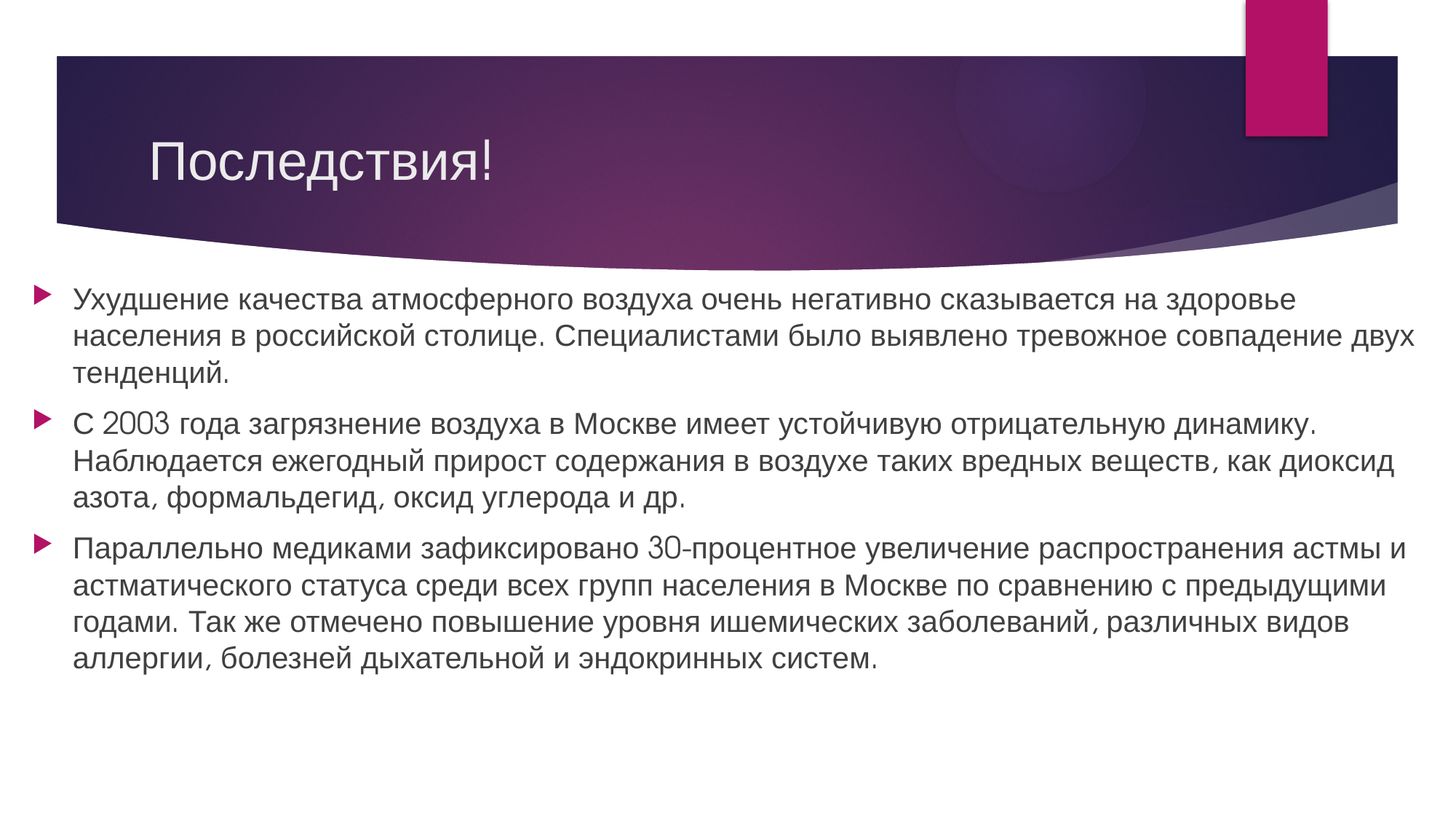

# Последствия!
Ухудшение качества атмосферного воздуха очень негативно сказывается на здоровье населения в российской столице. Специалистами было выявлено тревожное совпадение двух тенденций.
С 2003 года загрязнение воздуха в Москве имеет устойчивую отрицательную динамику. Наблюдается ежегодный прирост содержания в воздухе таких вредных веществ, как диоксид азота, формальдегид, оксид углерода и др.
Параллельно медиками зафиксировано 30-процентное увеличение распространения астмы и астматического статуса среди всех групп населения в Москве по сравнению с предыдущими годами. Так же отмечено повышение уровня ишемических заболеваний, различных видов аллергии, болезней дыхательной и эндокринных систем.